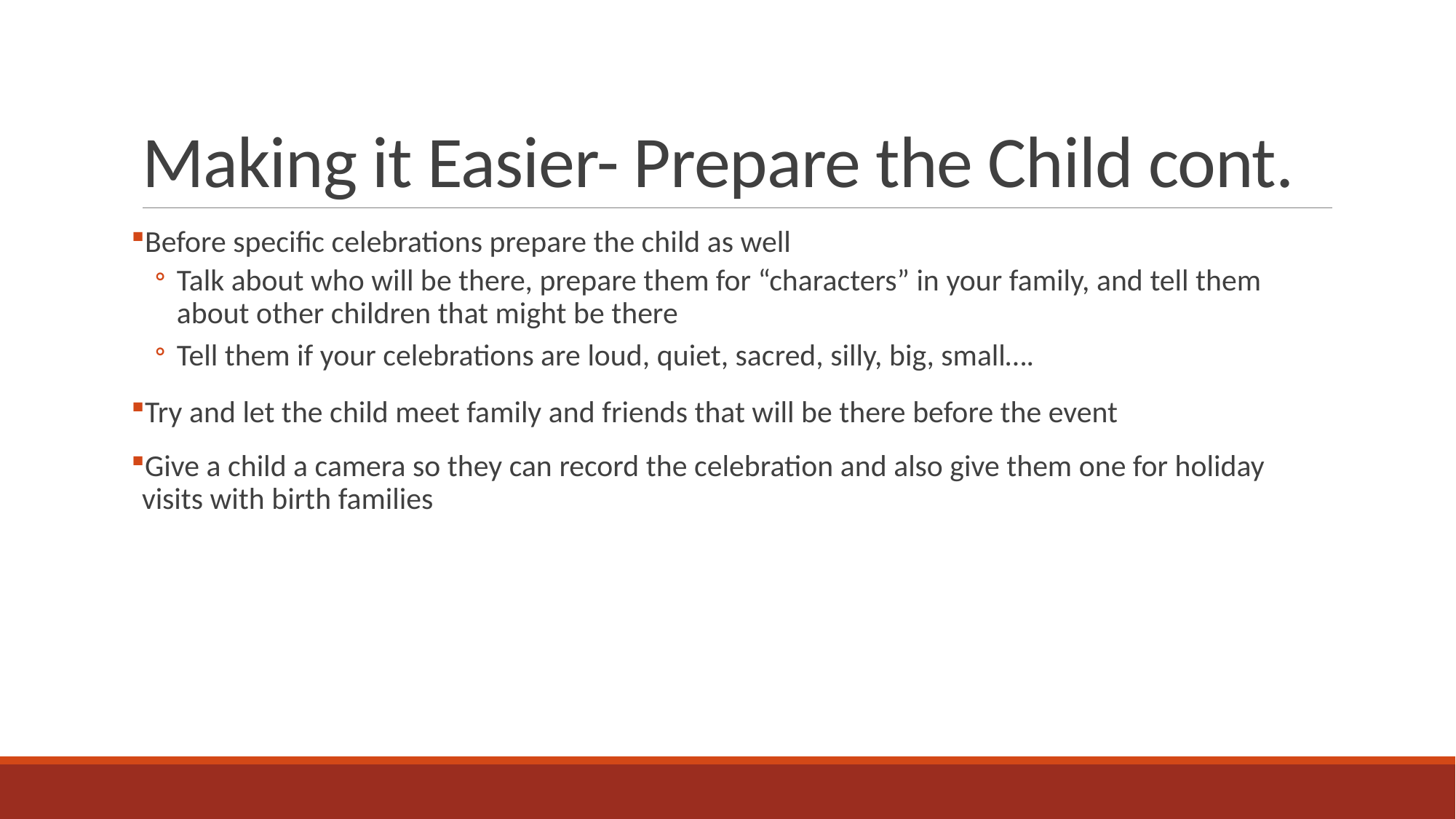

# Making it Easier- Prepare the Child cont.
Before specific celebrations prepare the child as well
Talk about who will be there, prepare them for “characters” in your family, and tell them about other children that might be there
Tell them if your celebrations are loud, quiet, sacred, silly, big, small….
Try and let the child meet family and friends that will be there before the event
Give a child a camera so they can record the celebration and also give them one for holiday visits with birth families